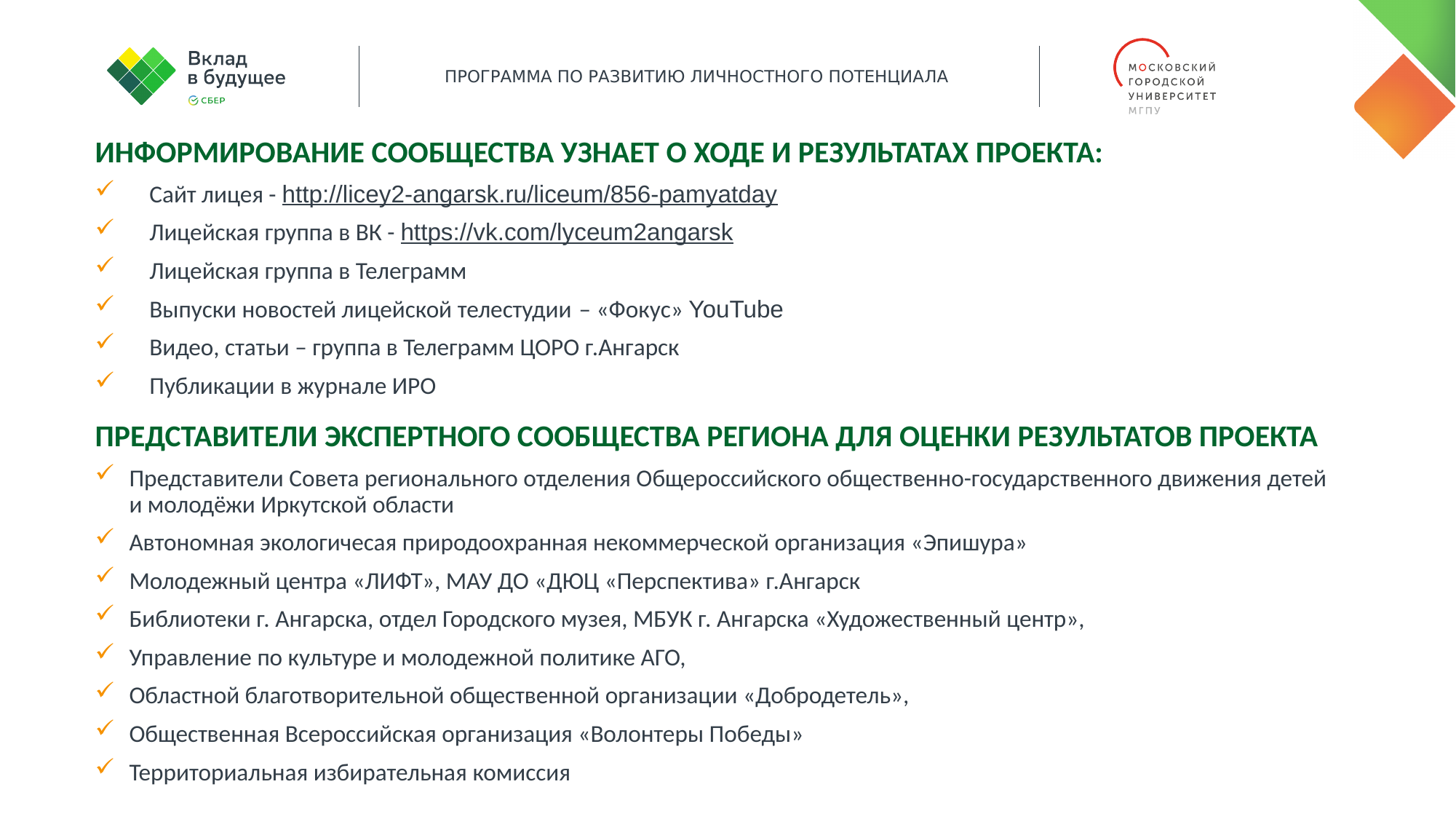

Информирование сообщества узнает о ходе и результатах проекта:
Сайт лицея - http://licey2-angarsk.ru/liceum/856-pamyatday
Лицейская группа в ВК - https://vk.com/lyceum2angarsk
Лицейская группа в Телеграмм
Выпуски новостей лицейской телестудии – «Фокус» YouTube
Видео, статьи – группа в Телеграмм ЦОРО г.Ангарск
Публикации в журнале ИРО

Представители экспертного сообщества региона для оценки результатов проекта
Представители Совета регионального отделения Общероссийского общественно-государственного движения детей и молодёжи Иркутской области
Автономная экологичесая природоохранная некоммерческой организация «Эпишура»
Молодежный центра «ЛИФТ», МАУ ДО «ДЮЦ «Перспектива» г.Ангарск
Библиотеки г. Ангарска, отдел Городского музея, МБУК г. Ангарска «Художественный центр»,
Управление по культуре и молодежной политике АГО,
Областной благотворительной общественной организации «Добродетель»,
Общественная Всероссийская организация «Волонтеры Победы»
Территориальная избирательная комиссия